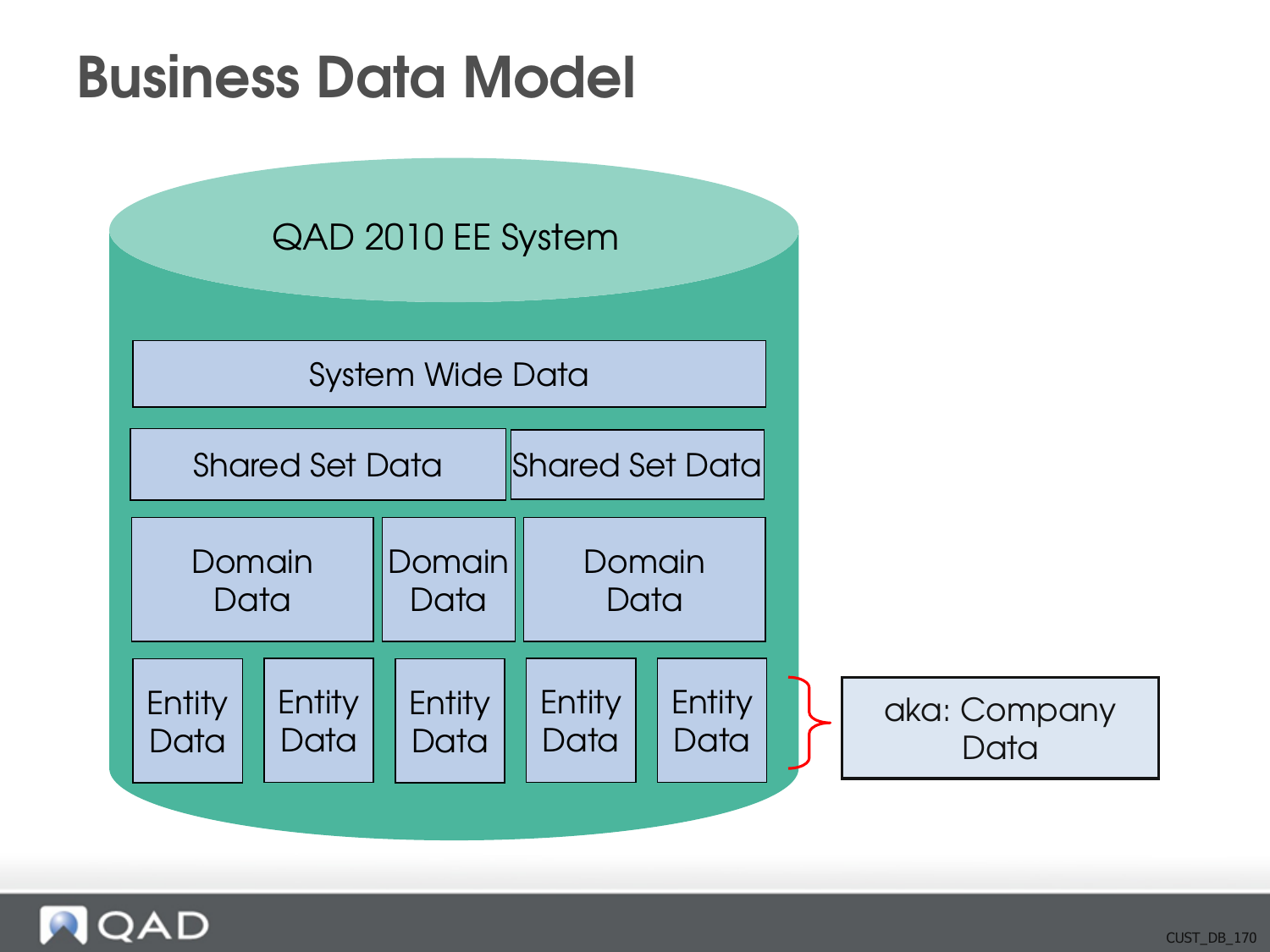

# Business Data Model

QAD 2010 EE System
System Wide Data
Shared Set Data
Shared Set Data
Domain
Data
Domain
Data
Domain
Data
Entity
Data
Entity
Data
Entity
Data
Entity
Data
Entity
Data

aka: Company Data
CUST_DB_170